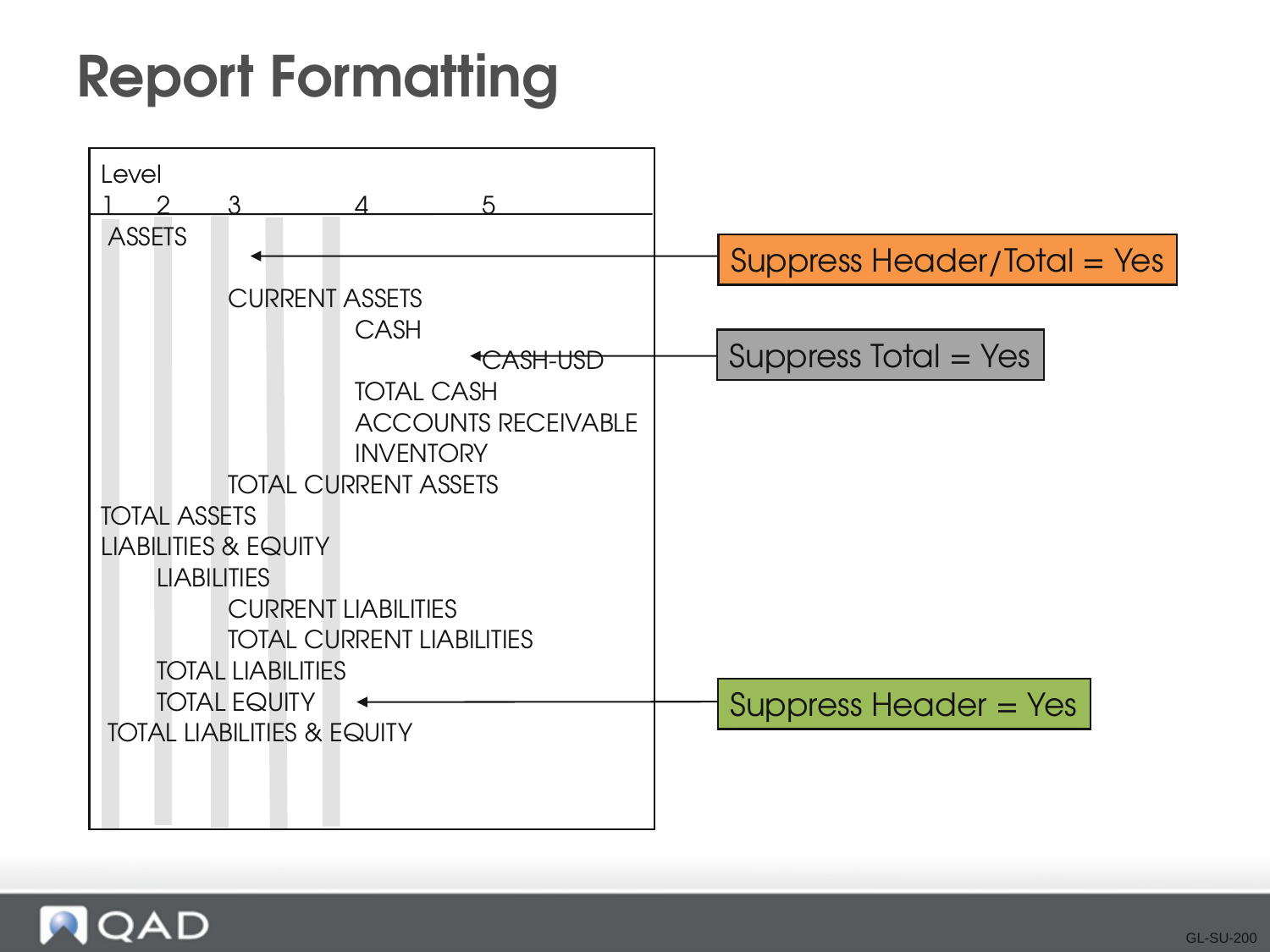

# Report Formatting

Level
1	2	3	4	5
 ASSETS

 		CURRENT ASSETS
 			CASH
 				CASH-USD
 			TOTAL CASH
 			ACCOUNTS RECEIVABLE
 			INVENTORY
 		TOTAL CURRENT ASSETS
TOTAL ASSETS
LIABILITIES & EQUITY
 	LIABILITIES
 		CURRENT LIABILITIES
 		TOTAL CURRENT LIABILITIES
 	TOTAL LIABILITIES
 	TOTAL EQUITY
 TOTAL LIABILITIES & EQUITY

Suppress Header/Total = Yes

Suppress Total = Yes

Suppress Header = Yes

GL-SU-200